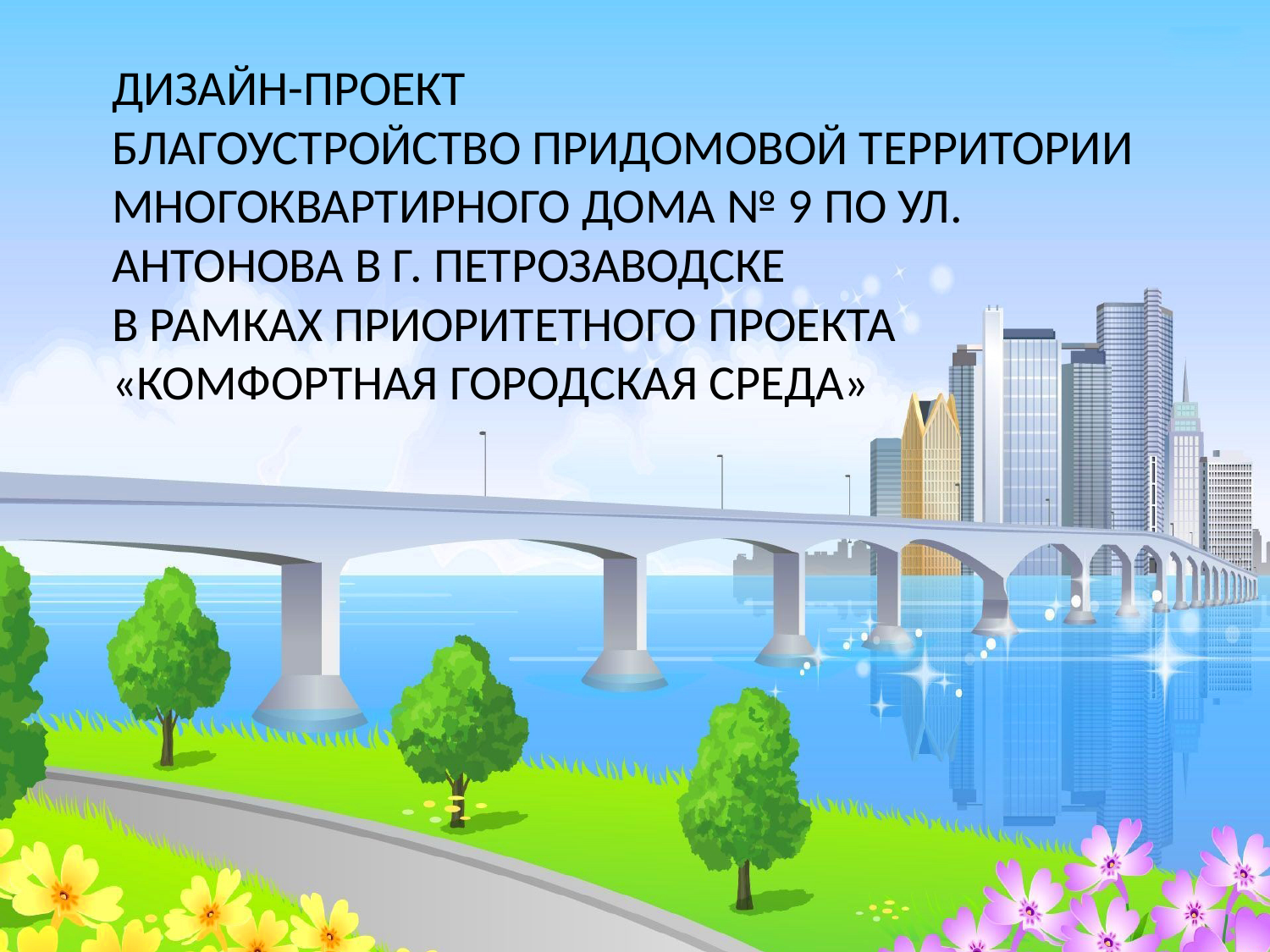

# ДИЗАЙН-ПРОЕКТ БЛАГОУСТРОЙСТВО ПРИДОМОВОЙ ТЕРРИТОРИИ МНОГОКВАРТИРНОГО ДОМА № 9 ПО УЛ. АНТОНОВА В Г. ПЕТРОЗАВОДСКЕ В РАМКАХ ПРИОРИТЕТНОГО ПРОЕКТА «КОМФОРТНАЯ ГОРОДСКАЯ СРЕДА»